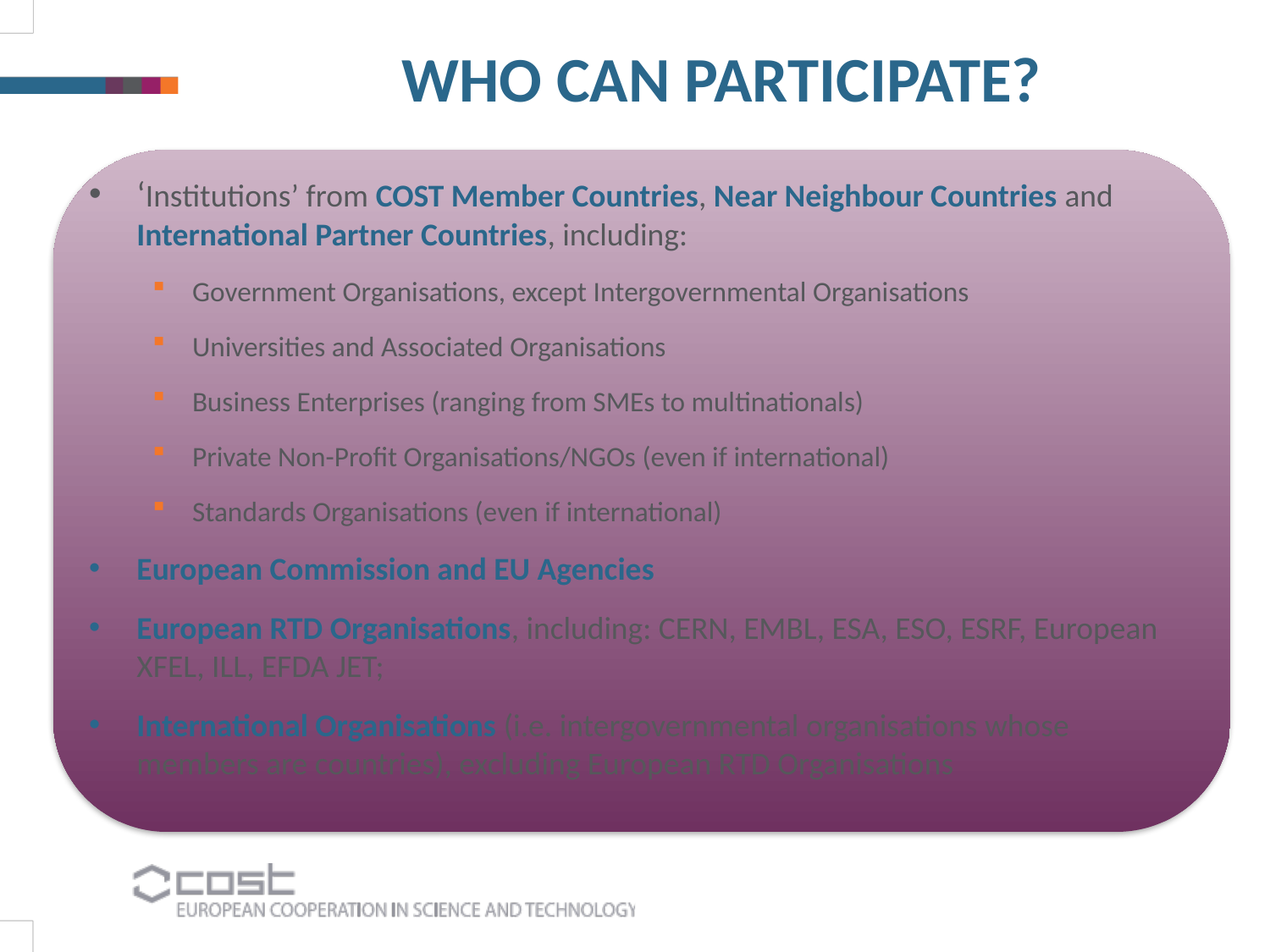

WHO CAN PARTICIPATE?

‘Institutions’ from COST Member Countries, Near Neighbour Countries and International Partner Countries, including:
Government Organisations, except Intergovernmental Organisations
Universities and Associated Organisations
Business Enterprises (ranging from SMEs to multinationals)
Private Non-Profit Organisations/NGOs (even if international)
Standards Organisations (even if international)
European Commission and EU Agencies
European RTD Organisations, including: CERN, EMBL, ESA, ESO, ESRF, European XFEL, ILL, EFDA JET;
International Organisations (i.e. intergovernmental organisations whose members are countries), excluding European RTD Organisations